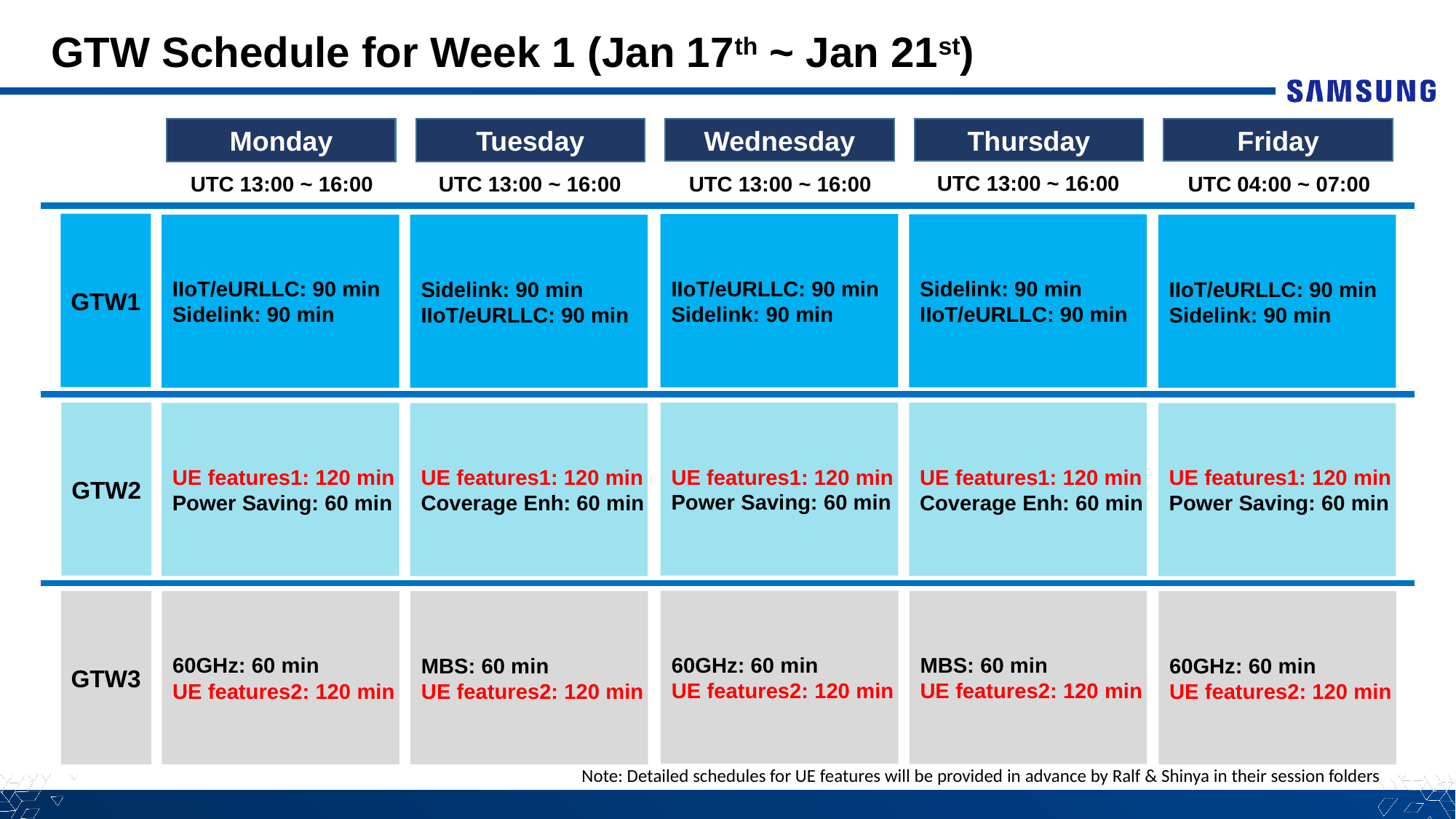

# GTW Schedule for Week 1 (Jan 17th ~ Jan 21st)
Friday
Thursday
Wednesday
Tuesday
Monday
UTC 13:00 ~ 16:00
UTC 13:00 ~ 16:00
UTC 04:00 ~ 07:00
UTC 13:00 ~ 16:00
UTC 13:00 ~ 16:00
GTW1
IIoT/eURLLC: 90 min
Sidelink: 90 min
Sidelink: 90 min
IIoT/eURLLC: 90 min
IIoT/eURLLC: 90 min
Sidelink: 90 min
Sidelink: 90 min
IIoT/eURLLC: 90 min
IIoT/eURLLC: 90 min
Sidelink: 90 min
GTW2
UE features1: 120 min
Power Saving: 60 min
UE features1: 120 min
Coverage Enh: 60 min
UE features1: 120 min
Power Saving: 60 min
UE features1: 120 min
Coverage Enh: 60 min
UE features1: 120 min
Power Saving: 60 min
60GHz: 60 min
UE features2: 120 min
MBS: 60 min
UE features2: 120 min
GTW3
60GHz: 60 min
UE features2: 120 min
MBS: 60 min
UE features2: 120 min
60GHz: 60 min
UE features2: 120 min
Note: Detailed schedules for UE features will be provided in advance by Ralf & Shinya in their session folders